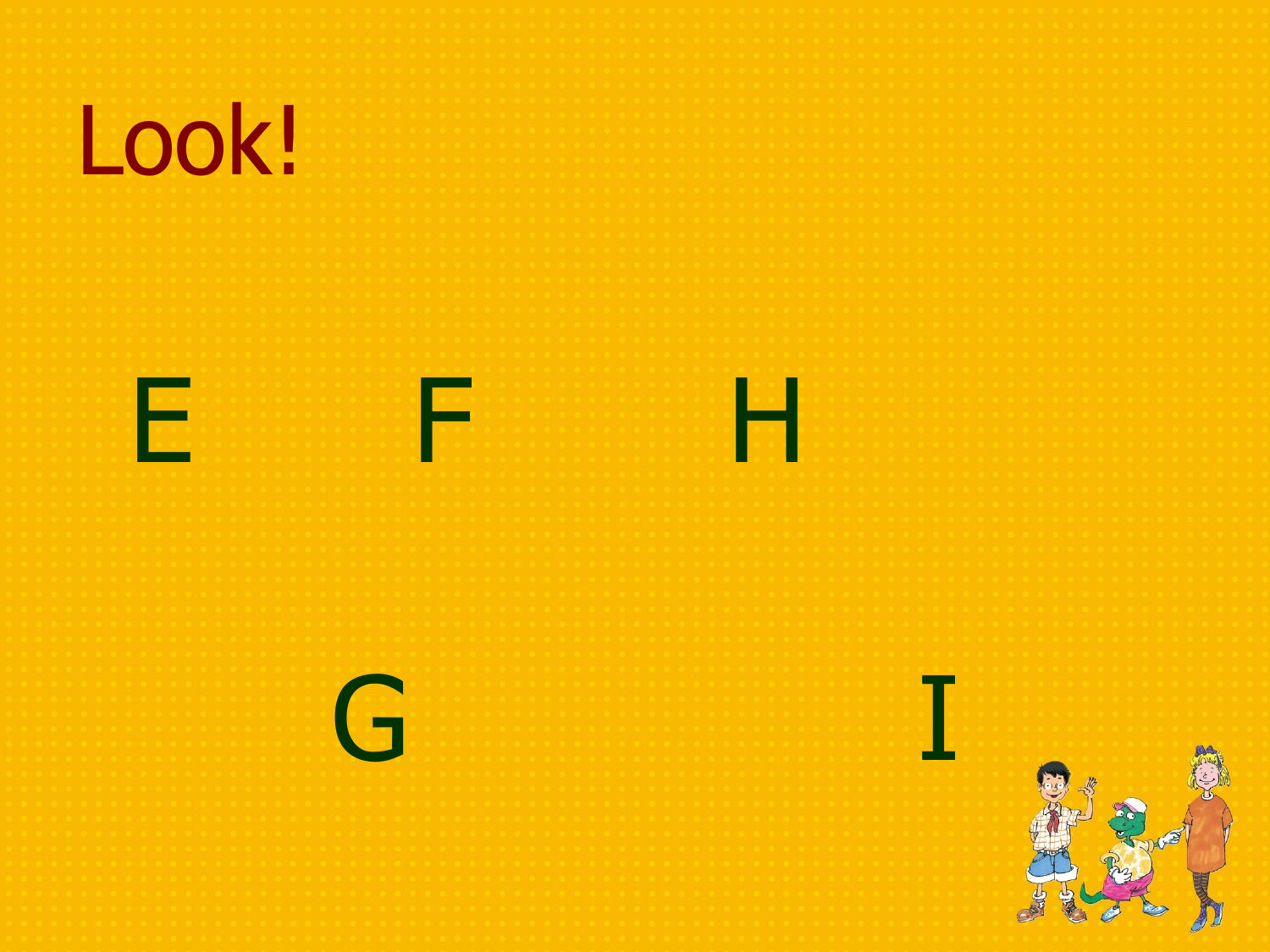

# Look!

   E      F       H

       G              I